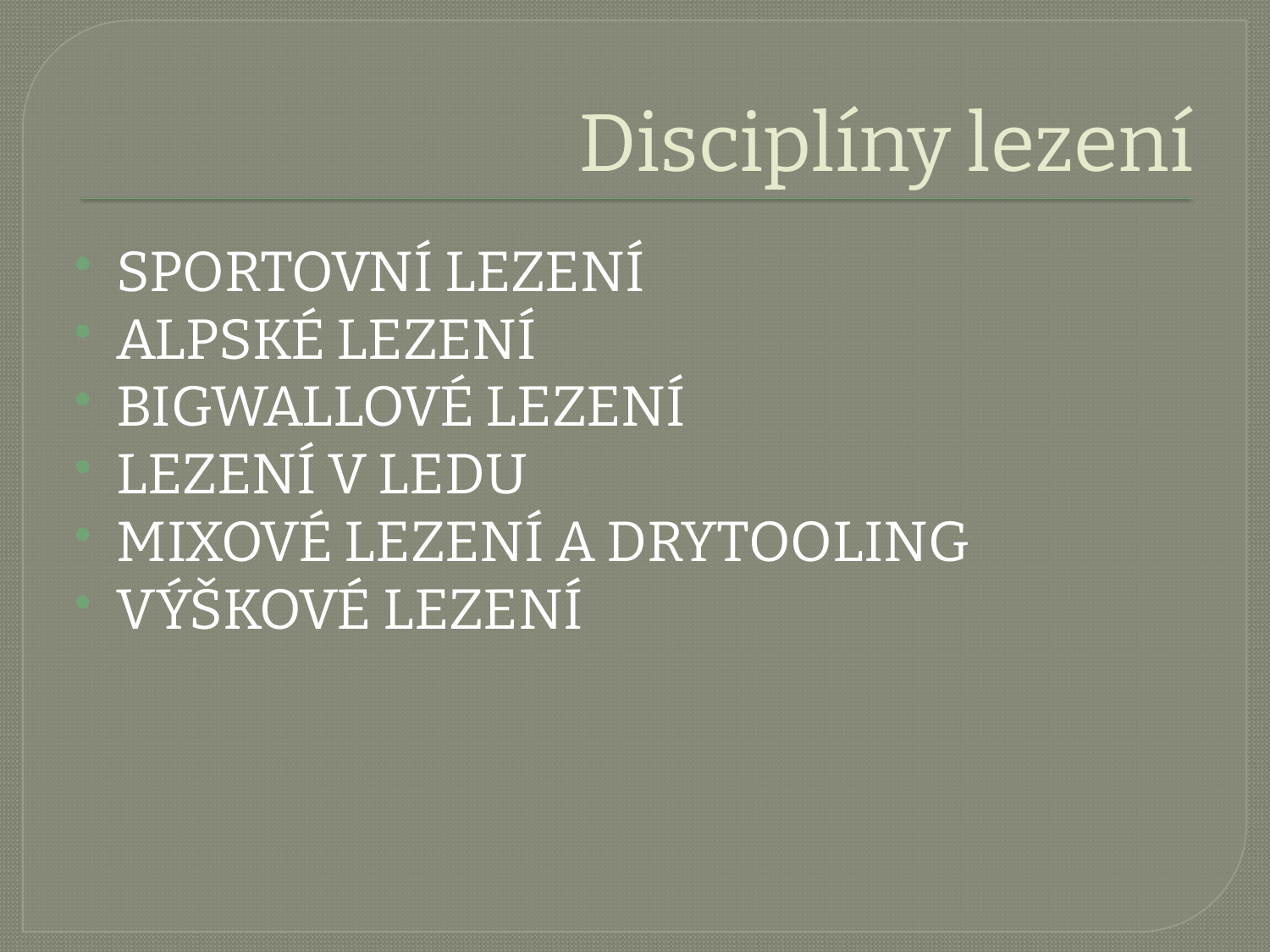

# Disciplíny lezení
SPORTOVNÍ LEZENÍ
ALPSKÉ LEZENÍ
BIGWALLOVÉ LEZENÍ
LEZENÍ V LEDU
MIXOVÉ LEZENÍ A DRYTOOLING
VÝŠKOVÉ LEZENÍ